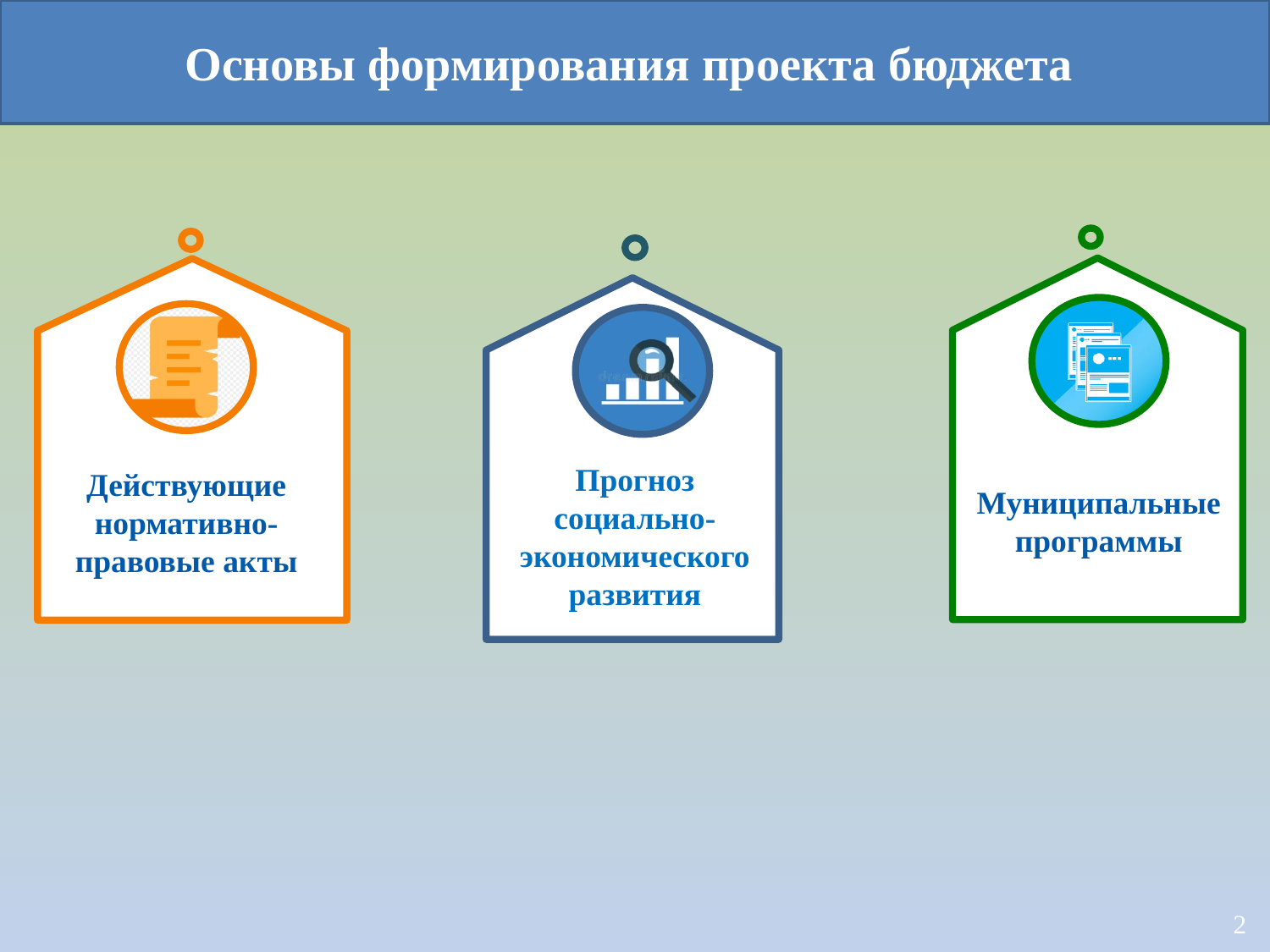

Основы формирования проекта бюджета

Действующие нормативно-правовые акты
Прогноз социально-экономического развития
Муниципальные программы
Прогноз социально-экономического развития

2